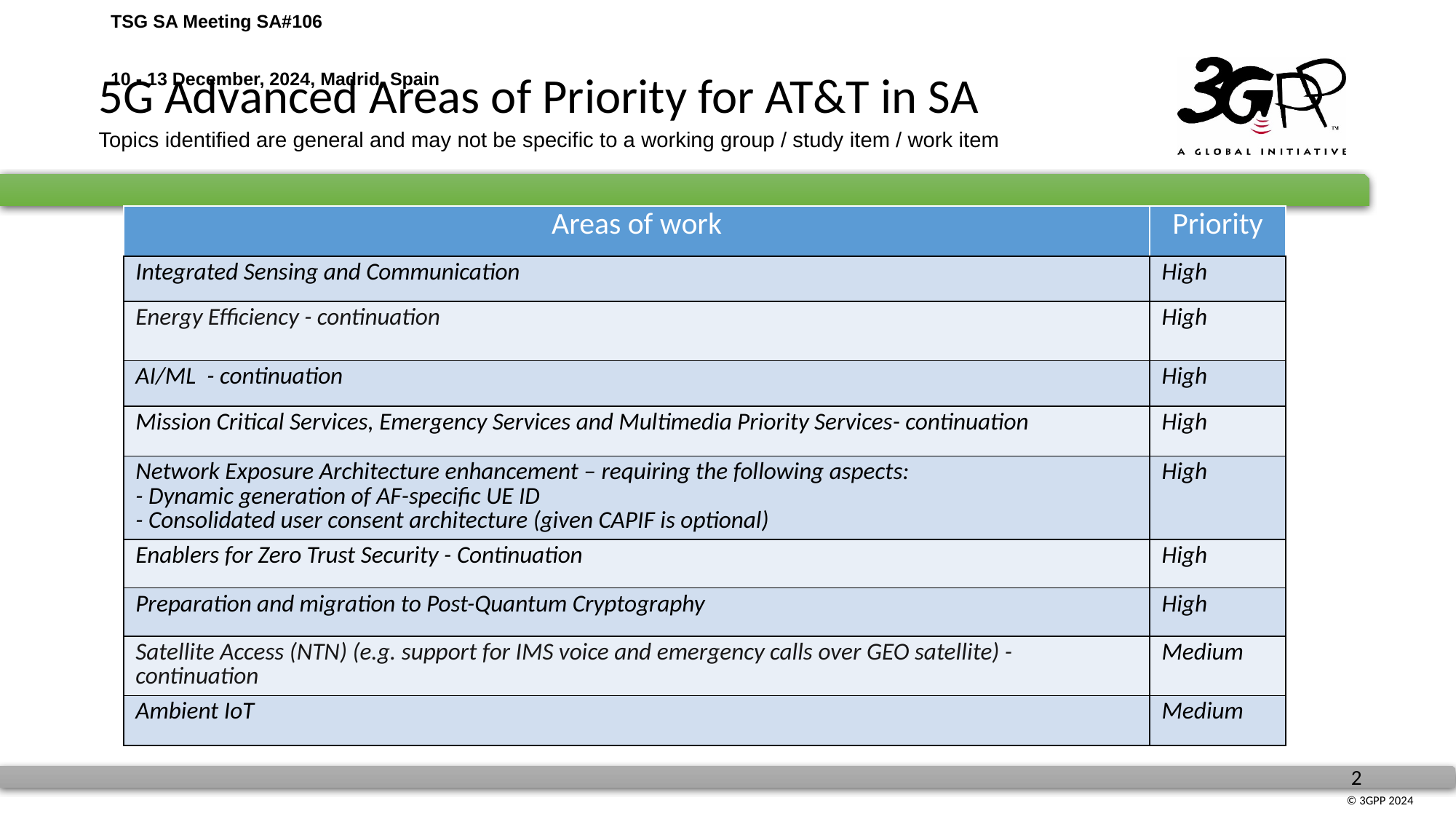

# 5G Advanced Areas of Priority for AT&T in SA
Topics identified are general and may not be specific to a working group / study item / work item
| Areas of work | Priority |
| --- | --- |
| Integrated Sensing and Communication | High |
| Energy Efficiency - continuation | High |
| AI/ML - continuation | High |
| Mission Critical Services, Emergency Services and Multimedia Priority Services- continuation | High |
| Network Exposure Architecture enhancement – requiring the following aspects: - Dynamic generation of AF-specific UE ID - Consolidated user consent architecture (given CAPIF is optional) | High |
| Enablers for Zero Trust Security - Continuation | High |
| Preparation and migration to Post-Quantum Cryptography | High |
| Satellite Access (NTN) (e.g. support for IMS voice and emergency calls over GEO satellite) - continuation | Medium |
| Ambient IoT | Medium |